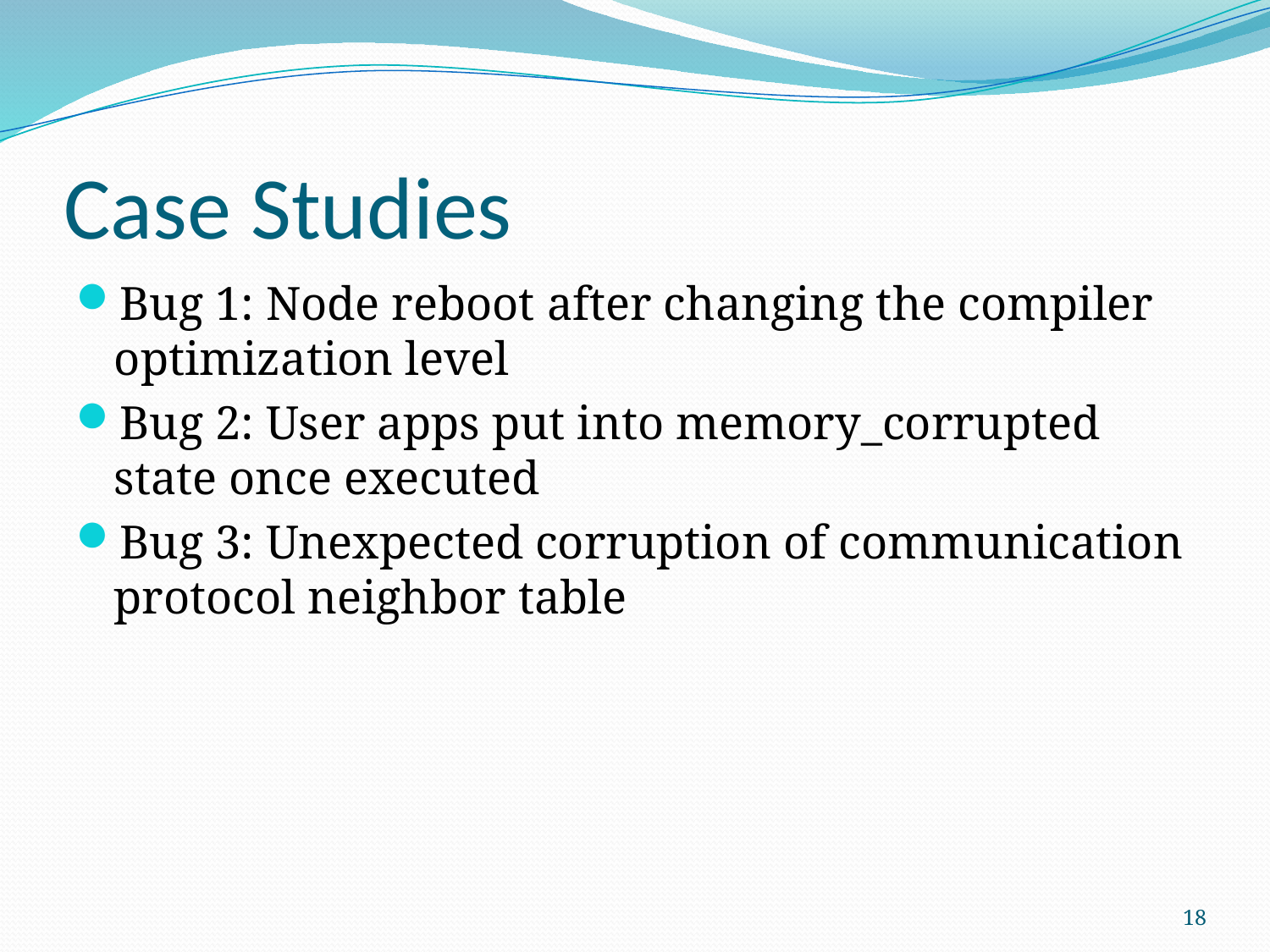

# Case Studies
Bug 1: Node reboot after changing the compiler optimization level
Bug 2: User apps put into memory_corrupted state once executed
Bug 3: Unexpected corruption of communication protocol neighbor table
18